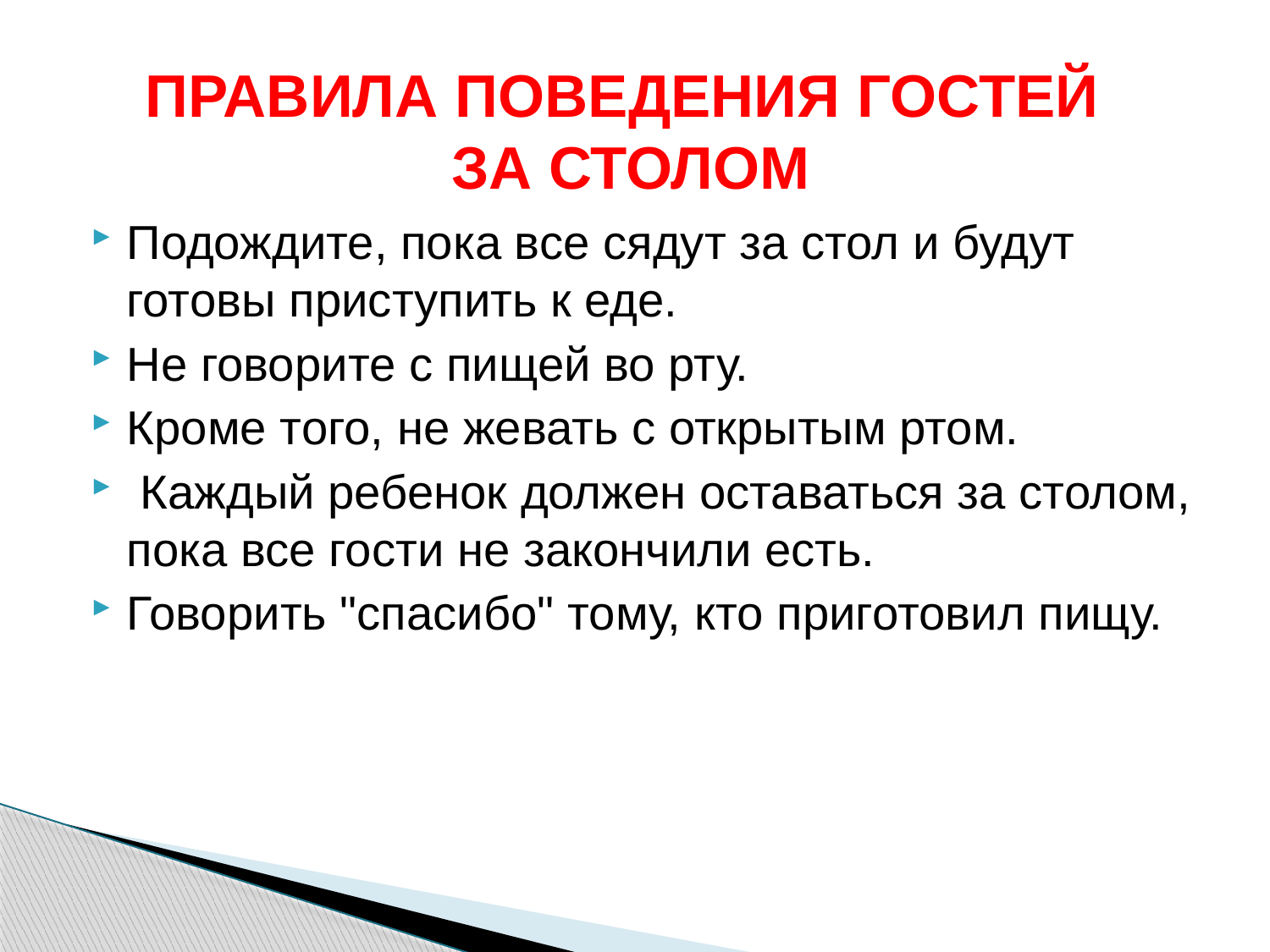

# ПРАВИЛА ПОВЕДЕНИЯ ГОСТЕЙ ЗА СТОЛОМ
Подождите, пока все сядут за стол и будут готовы приступить к еде.
Не говорите с пищей во рту.
Кроме того, не жевать с открытым ртом.
 Каждый ребенок должен оставаться за столом, пока все гости не закончили есть.
Говорить "спасибо" тому, кто приготовил пищу.